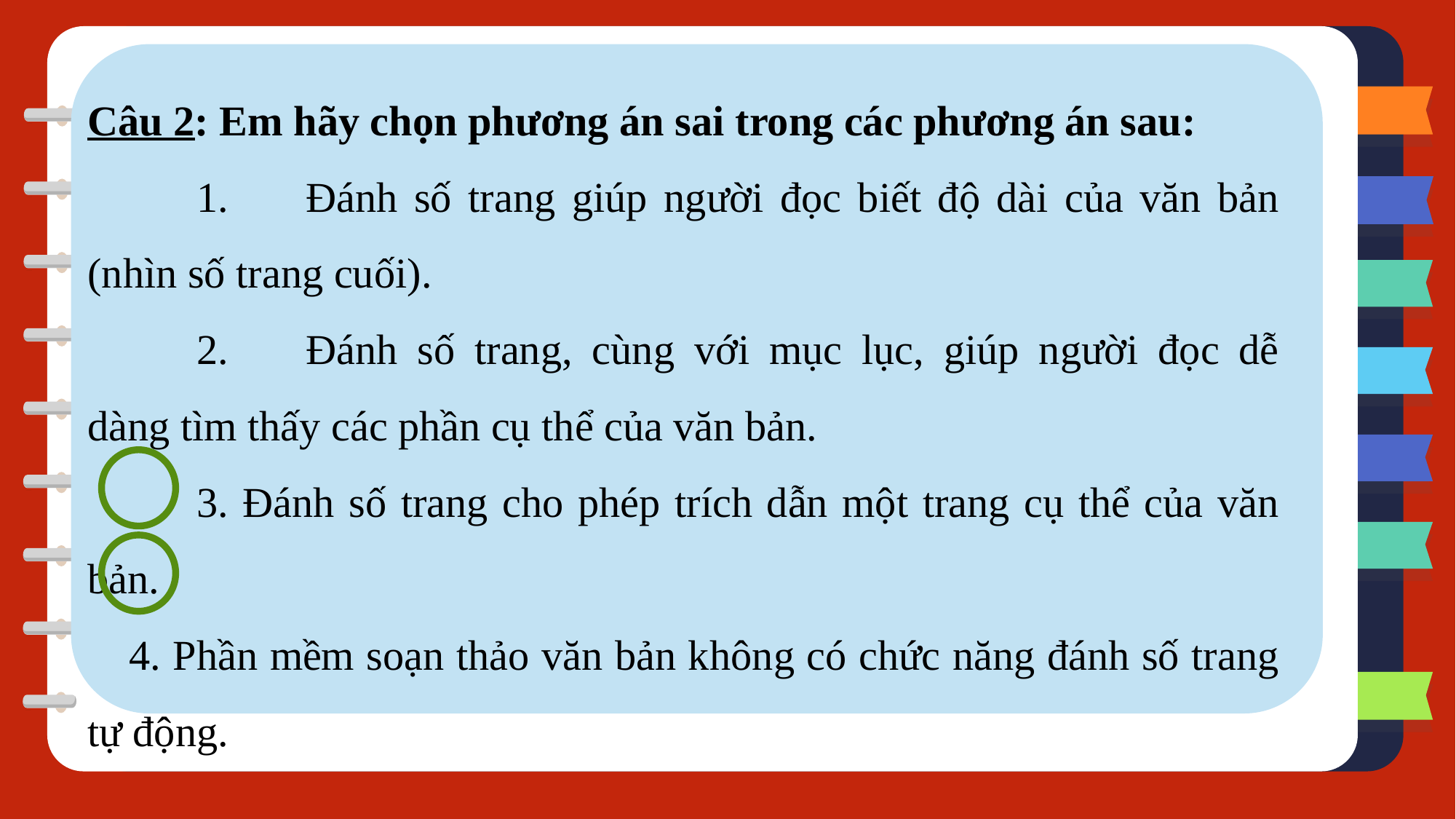

Câu 2: Em hãy chọn phương án sai trong các phương án sau:
	1.	Đánh số trang giúp người đọc biết độ dài của văn bản (nhìn số trang cuối).
	2.	Đánh số trang, cùng với mục lục, giúp người đọc dễ dàng tìm thấy các phần cụ thể của văn bản.
	3. Đánh số trang cho phép trích dẫn một trang cụ thể của văn bản.
4. Phần mềm soạn thảo văn bản không có chức năng đánh số trang tự động.